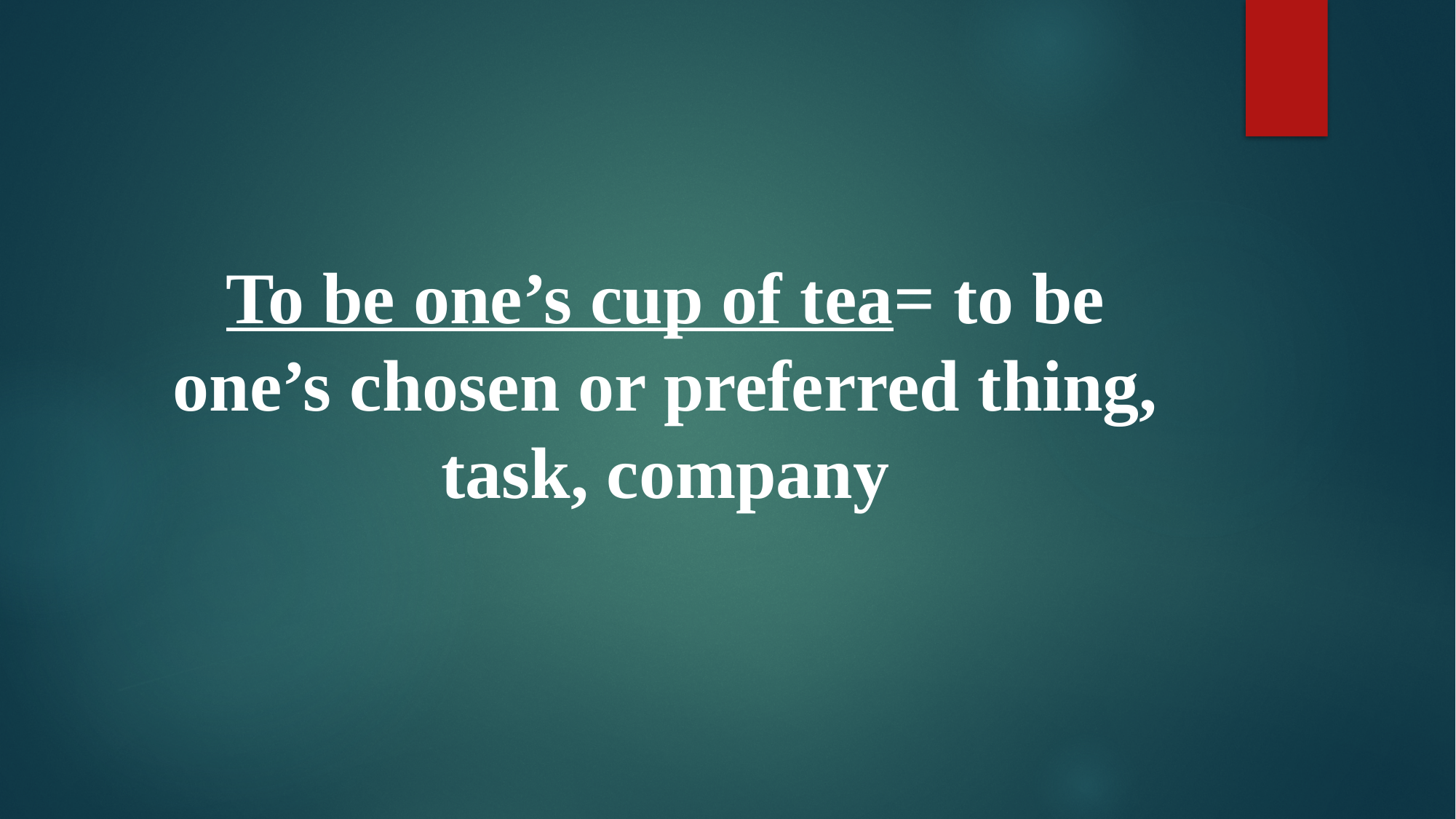

To be one’s cup of tea= to be one’s chosen or preferred thing, task, company